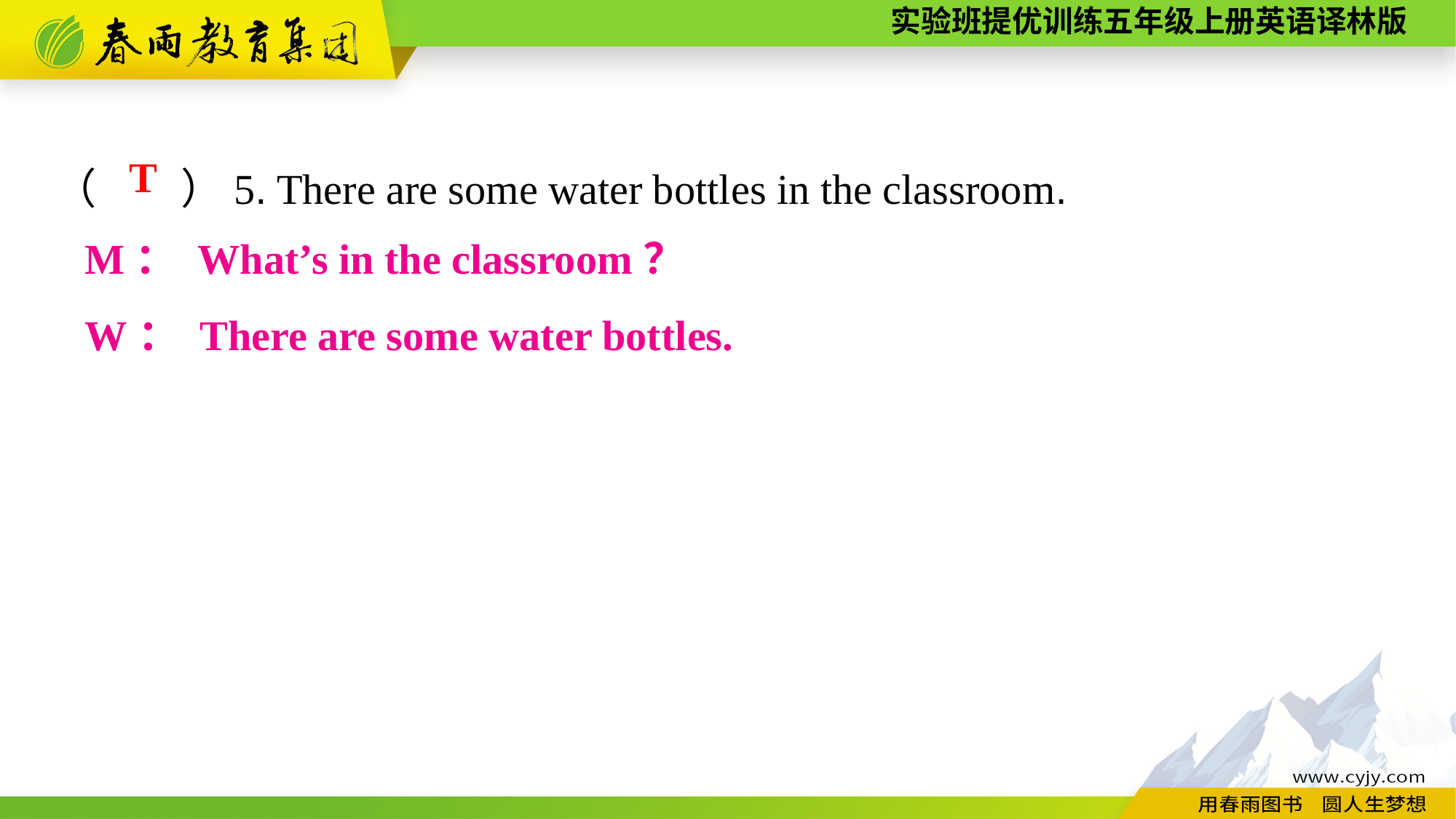

（　　）5. There are some water bottles in the classroom.
T
M： What’s in the classroom？
W： There are some water bottles.